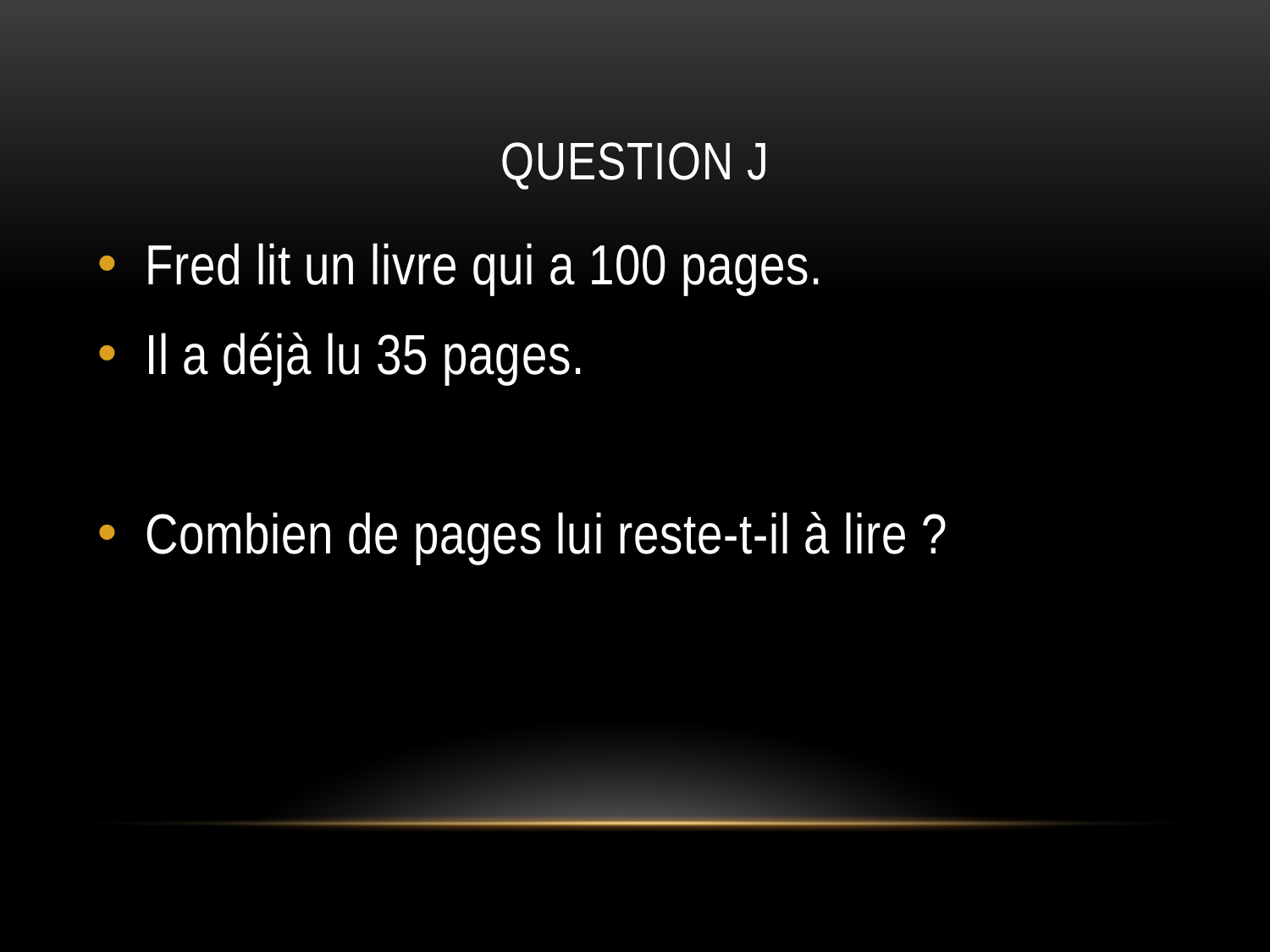

# QUESTION J
Fred lit un livre qui a 100 pages.
Il a déjà lu 35 pages.

Combien de pages lui reste-t-il à lire ?